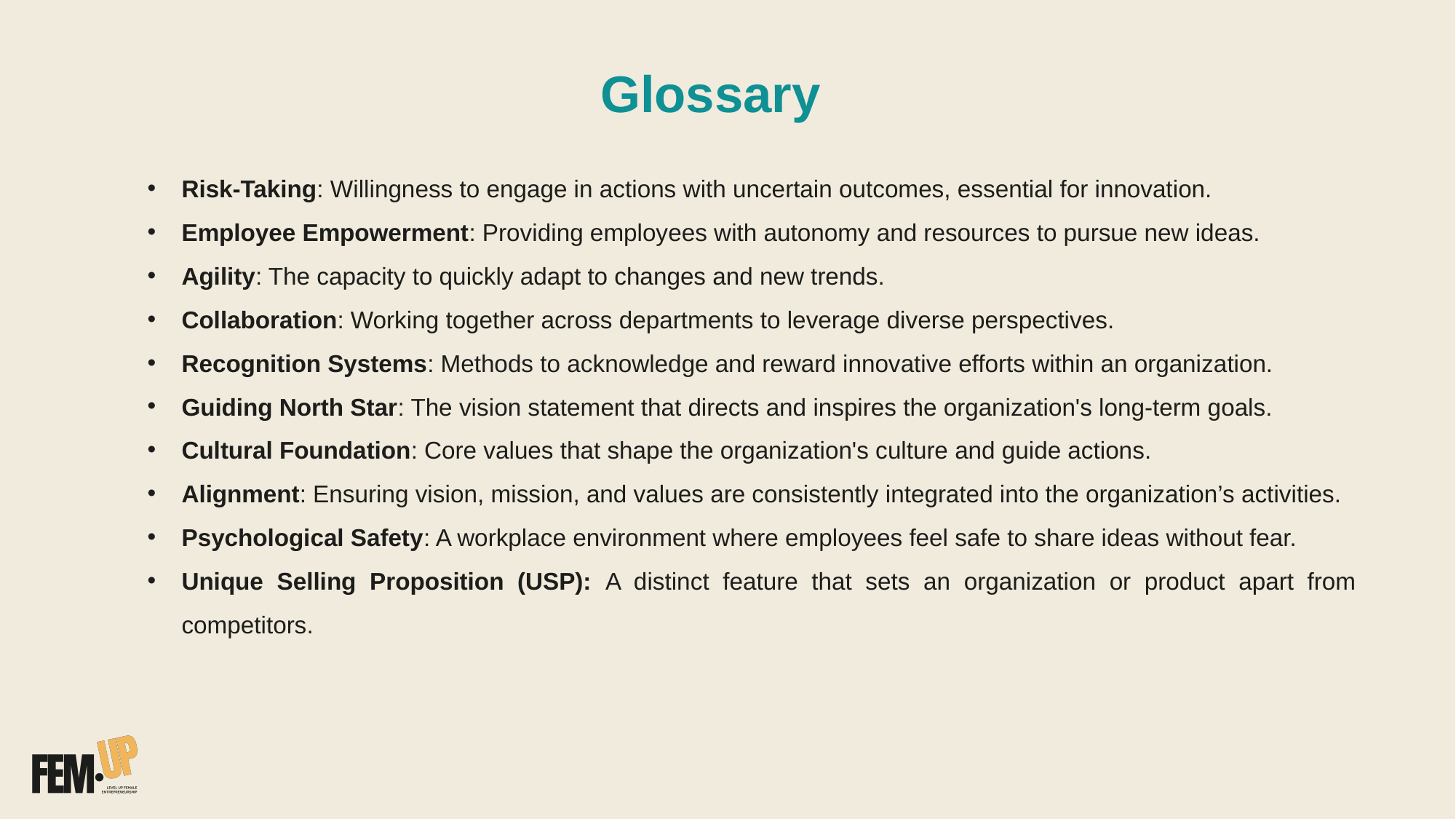

Glossary
Risk-Taking: Willingness to engage in actions with uncertain outcomes, essential for innovation.
Employee Empowerment: Providing employees with autonomy and resources to pursue new ideas.
Agility: The capacity to quickly adapt to changes and new trends.
Collaboration: Working together across departments to leverage diverse perspectives.
Recognition Systems: Methods to acknowledge and reward innovative efforts within an organization.
Guiding North Star: The vision statement that directs and inspires the organization's long-term goals.
Cultural Foundation: Core values that shape the organization's culture and guide actions.
Alignment: Ensuring vision, mission, and values are consistently integrated into the organization’s activities.
Psychological Safety: A workplace environment where employees feel safe to share ideas without fear.
Unique Selling Proposition (USP): A distinct feature that sets an organization or product apart from competitors.